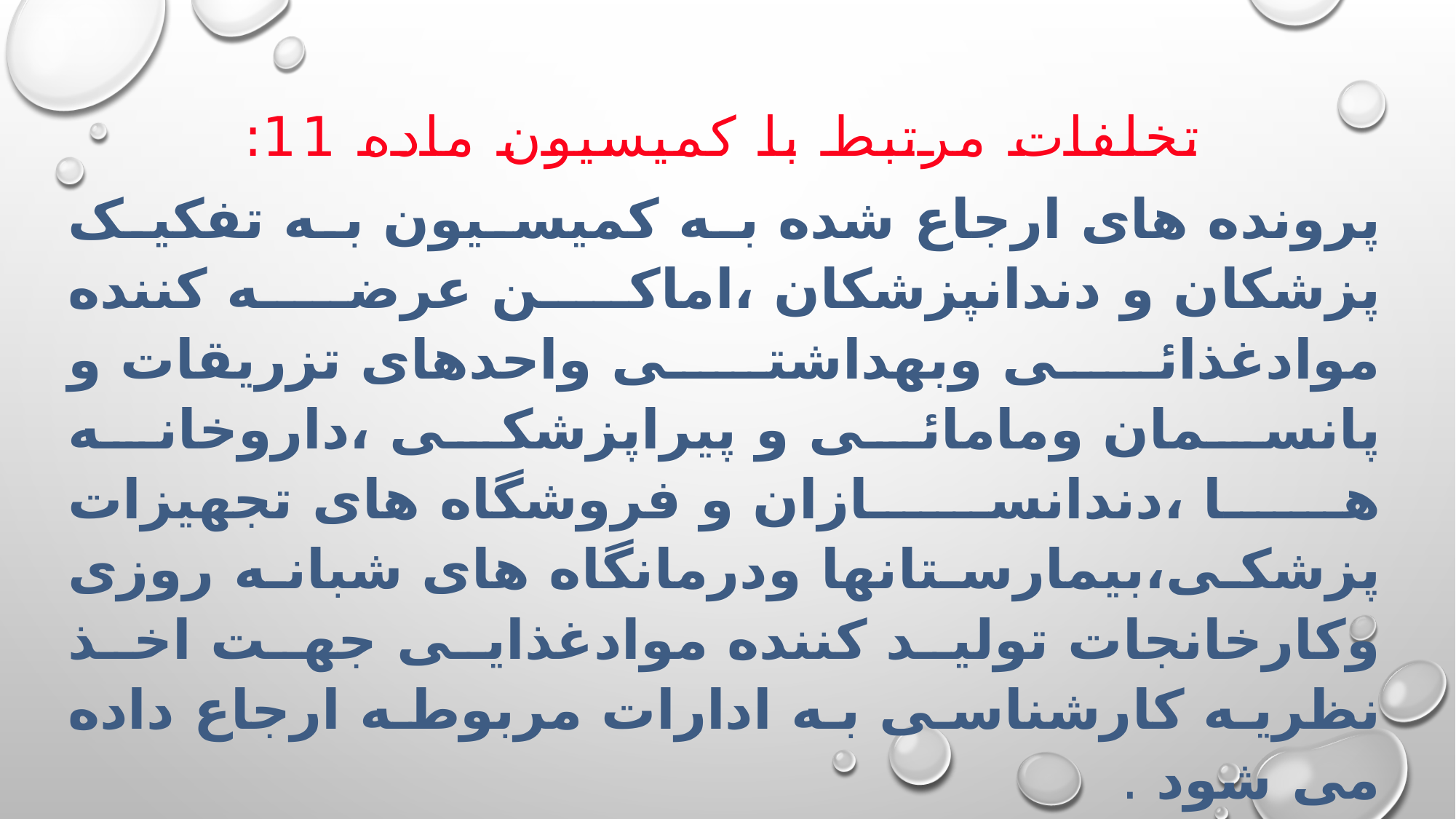

تخلفات مرتبط با کمیسیون ماده 11:
پرونده های ارجاع شده به کمیسیون به تفکیک پزشکان و دندانپزشکان ،اماکن عرضه کننده موادغذائی وبهداشتی واحدهای تزریقات و پانسمان ومامائی و پیراپزشکی ،داروخانه ها ،دندانسازان و فروشگاه های تجهیزات پزشکی،بیمارستانها ودرمانگاه های شبانه روزی وکارخانجات تولید کننده موادغذایی جهت اخذ نظریه کارشناسی به ادارات مربوطه ارجاع داده می شود .